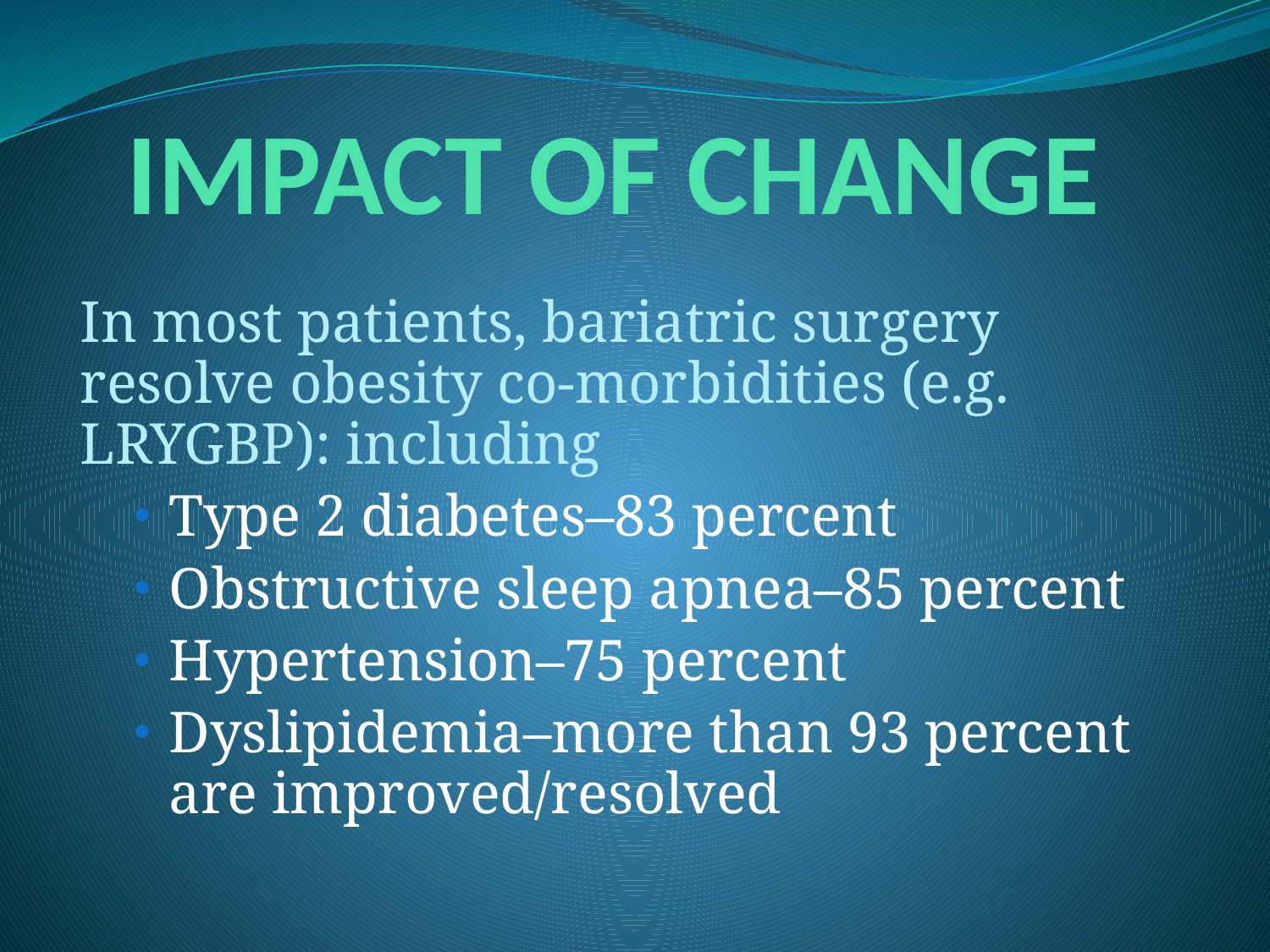

# IMPACT OF CHANGE
In most patients, bariatric surgery resolve obesity co-morbidities (e.g. LRYGBP): including
Type 2 diabetes–83 percent
Obstructive sleep apnea–85 percent
Hypertension–75 percent
Dyslipidemia–more than 93 percent are improved/resolved